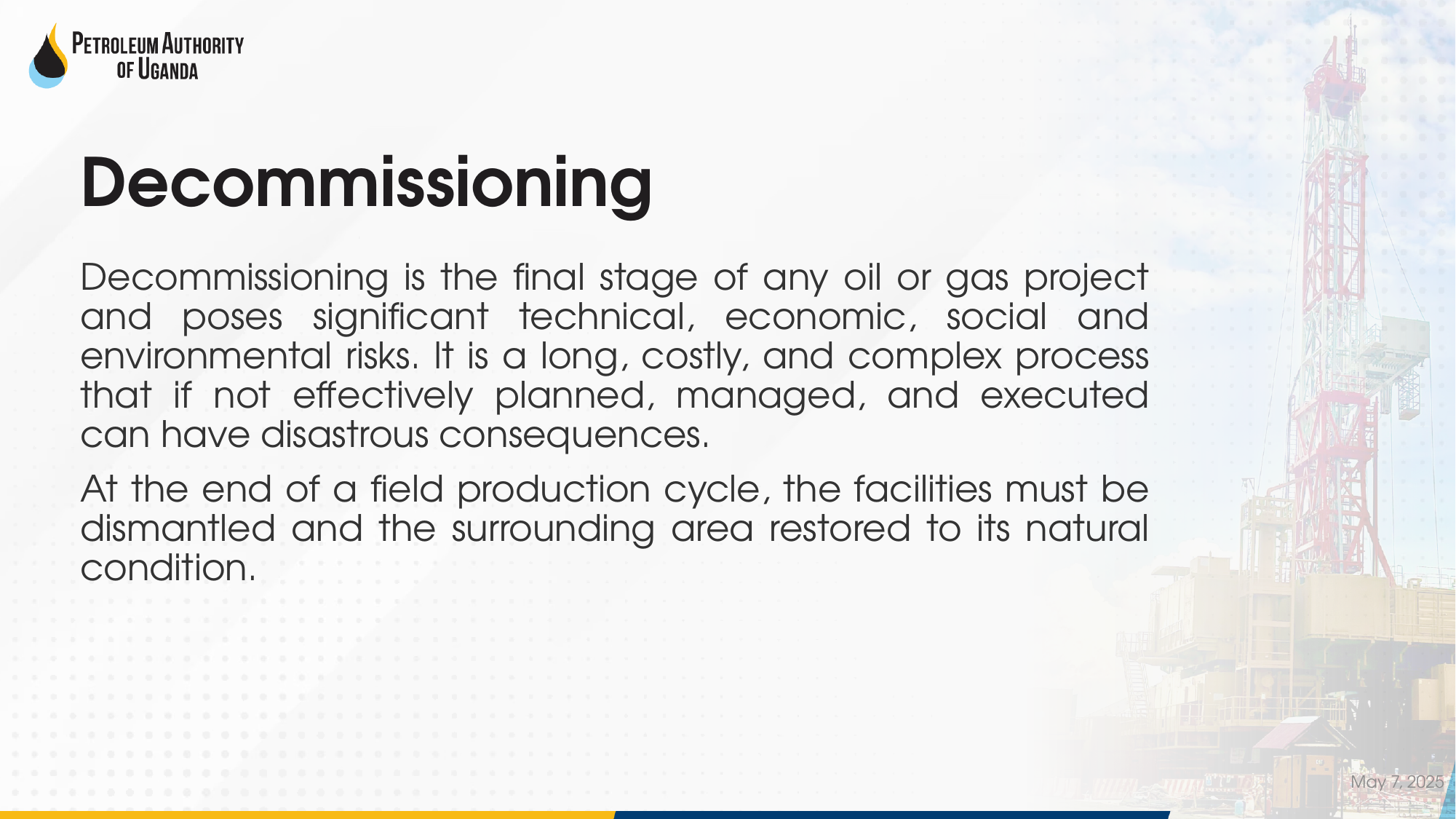

# Decommissioning
Decommissioning is the final stage of any oil or gas project and poses significant technical, economic, social and environmental risks. It is a long, costly, and complex process that if not effectively planned, managed, and executed can have disastrous consequences.
At the end of a field production cycle, the facilities must be dismantled and the surrounding area restored to its natural condition.
May 7, 2025